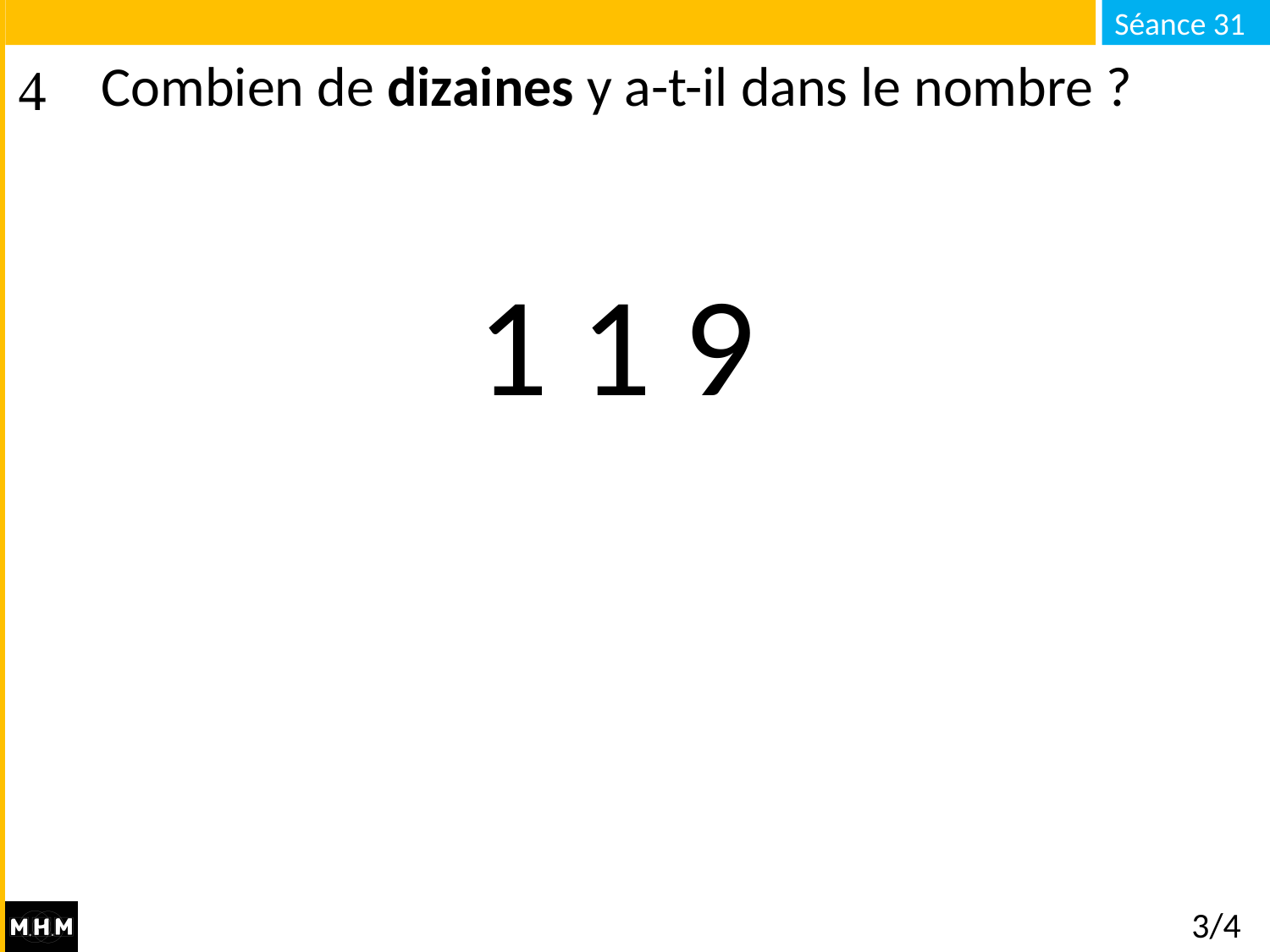

# Combien de dizaines y a-t-il dans le nombre ?
1 1 9
3/4